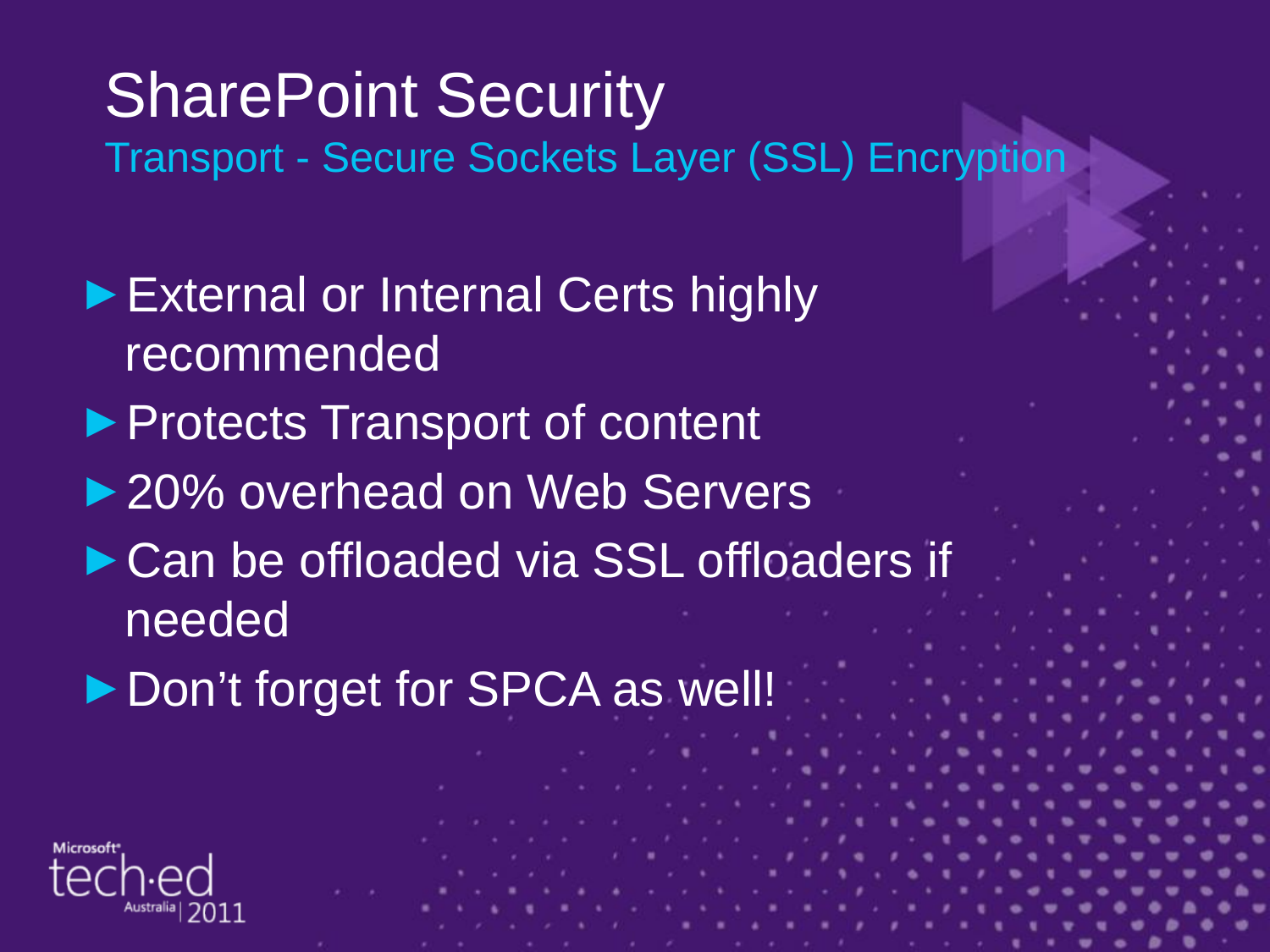

# SharePoint Security Transport - Secure Sockets Layer (SSL) Encryption
External or Internal Certs highly recommended
Protects Transport of content
20% overhead on Web Servers
Can be offloaded via SSL offloaders if needed
Don’t forget for SPCA as well!